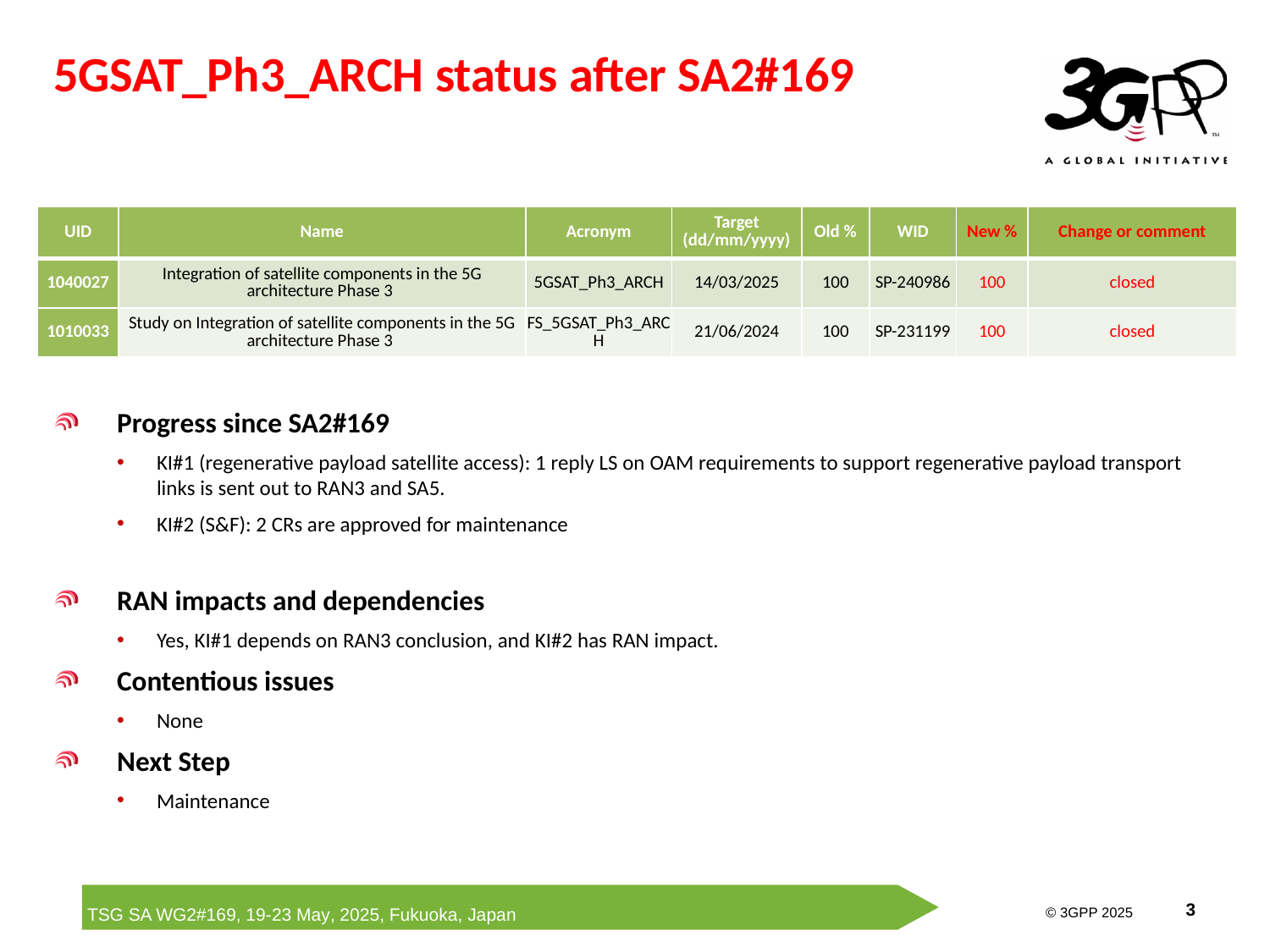

5GSAT_Ph3_ARCH status after SA2#169
| UID | Name | Acronym | Target (dd/mm/yyyy) | Old % | WID | New % | Change or comment |
| --- | --- | --- | --- | --- | --- | --- | --- |
| 1040027 | Integration of satellite components in the 5G architecture Phase 3 | 5GSAT\_Ph3\_ARCH | 14/03/2025 | 100 | SP-240986 | 100 | closed |
| 1010033 | Study on Integration of satellite components in the 5G architecture Phase 3 | FS\_5GSAT\_Ph3\_ARCH | 21/06/2024 | 100 | SP-231199 | 100 | closed |
Progress since SA2#169
KI#1 (regenerative payload satellite access): 1 reply LS on OAM requirements to support regenerative payload transport links is sent out to RAN3 and SA5.
KI#2 (S&F): 2 CRs are approved for maintenance

RAN impacts and dependencies
Yes, KI#1 depends on RAN3 conclusion, and KI#2 has RAN impact.
Contentious issues
None
Next Step
Maintenance